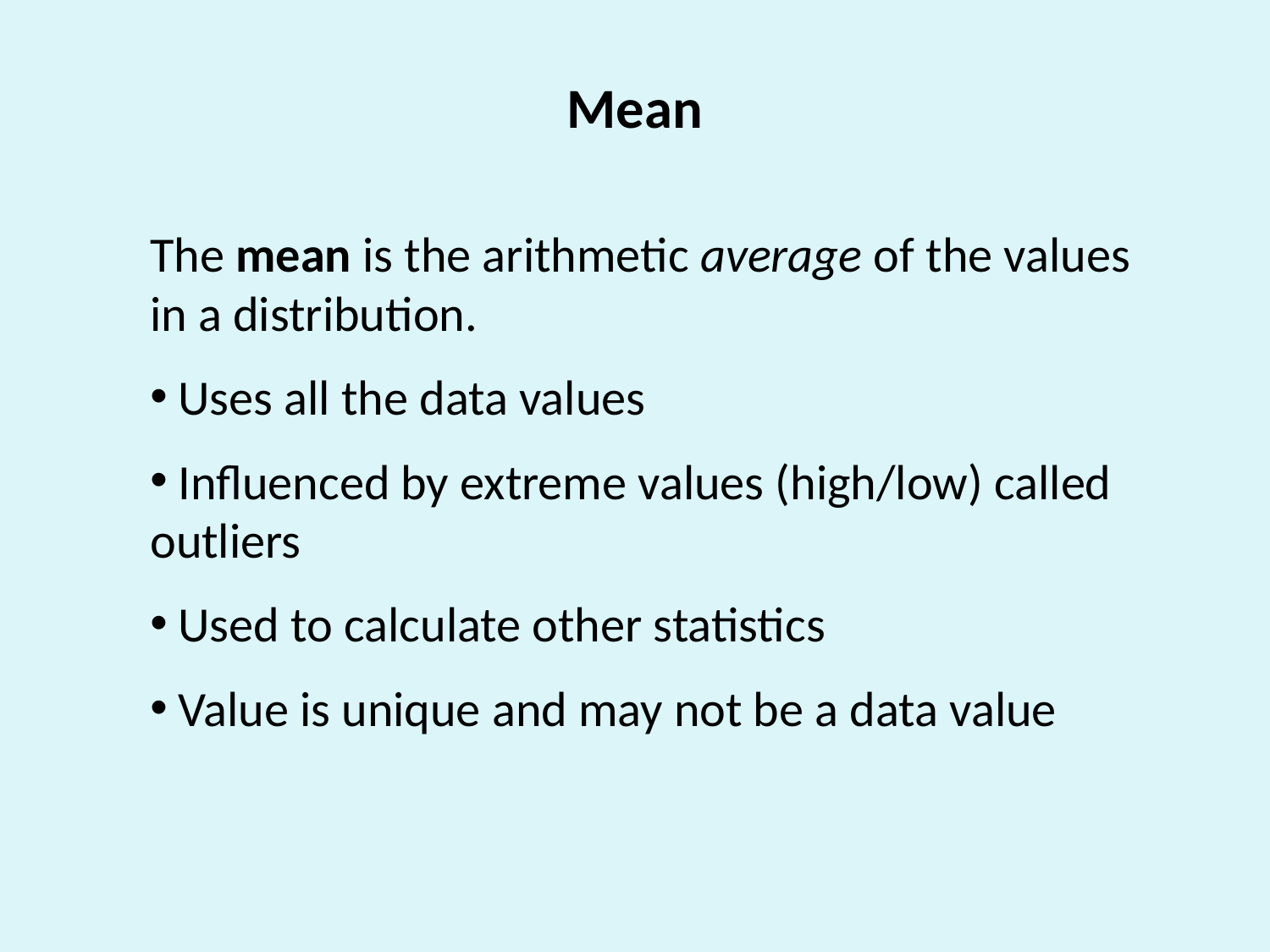

# Mean
The mean is the arithmetic average of the values in a distribution.
 Uses all the data values
 Influenced by extreme values (high/low) called outliers
 Used to calculate other statistics
 Value is unique and may not be a data value